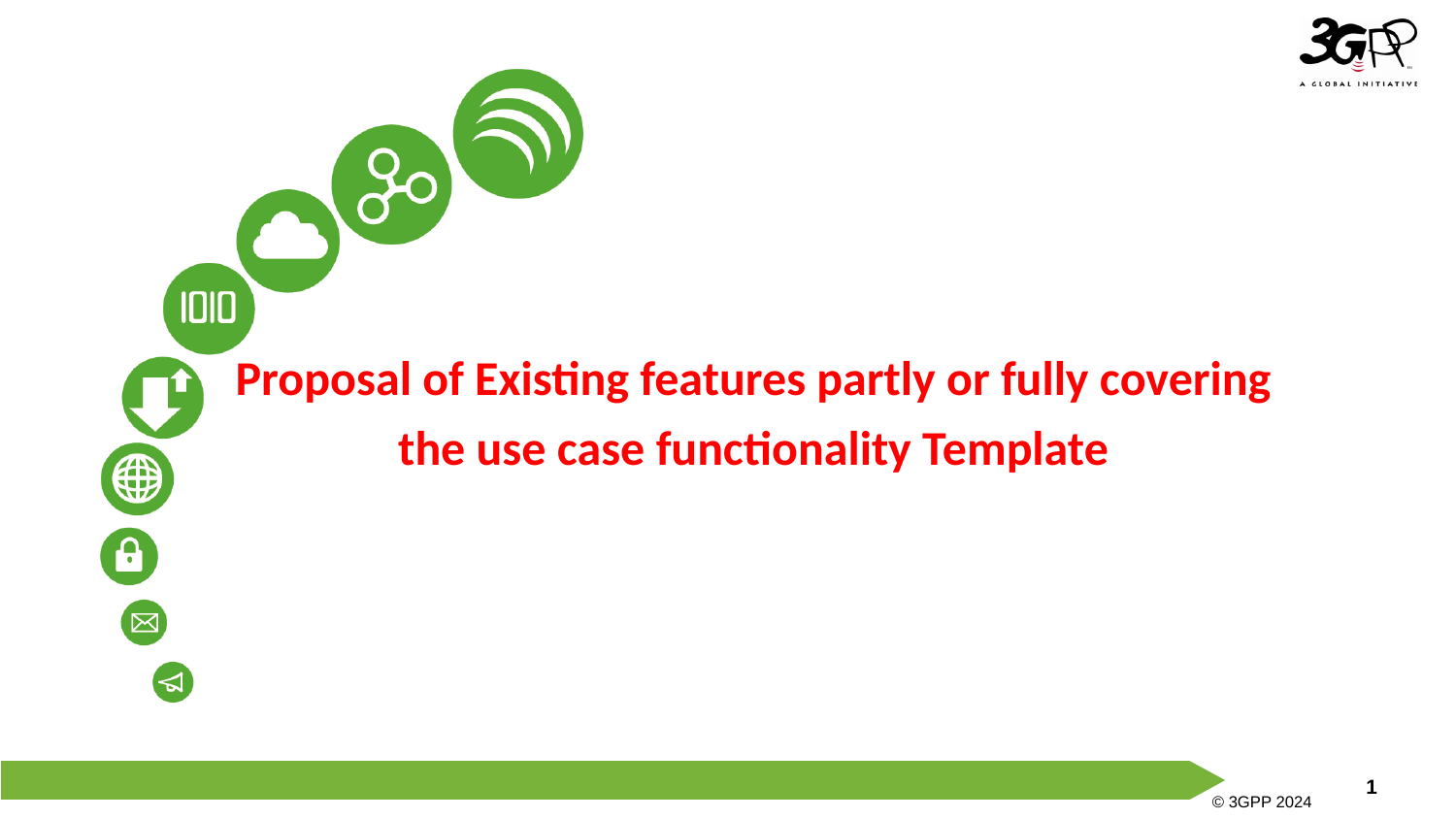

Proposal of Existing features partly or fully covering the use case functionality Template

© 3GPP 2024